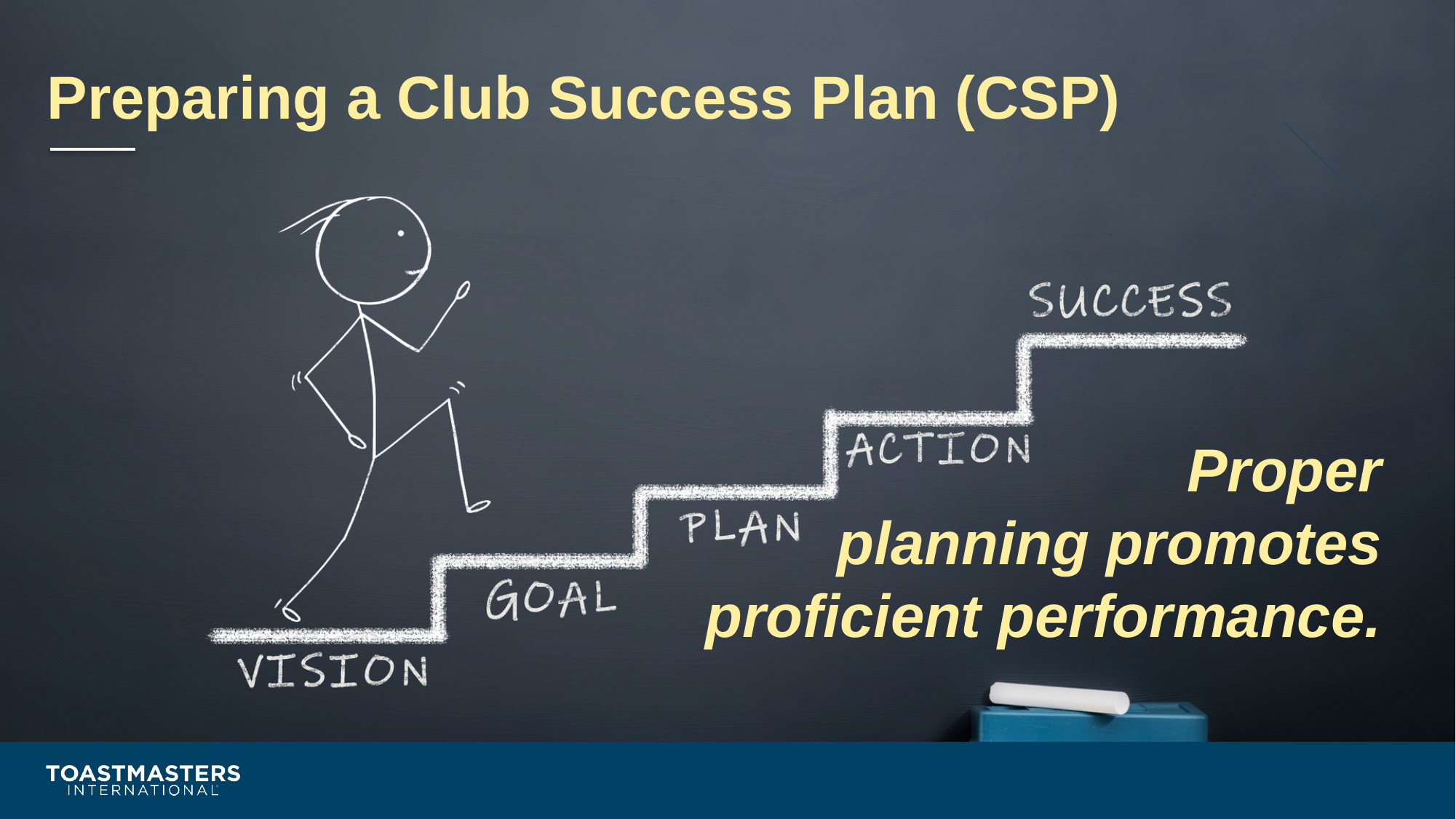

# Preparing a Club Success Plan (CSP)
Proper
 planning promotes proficient performance.